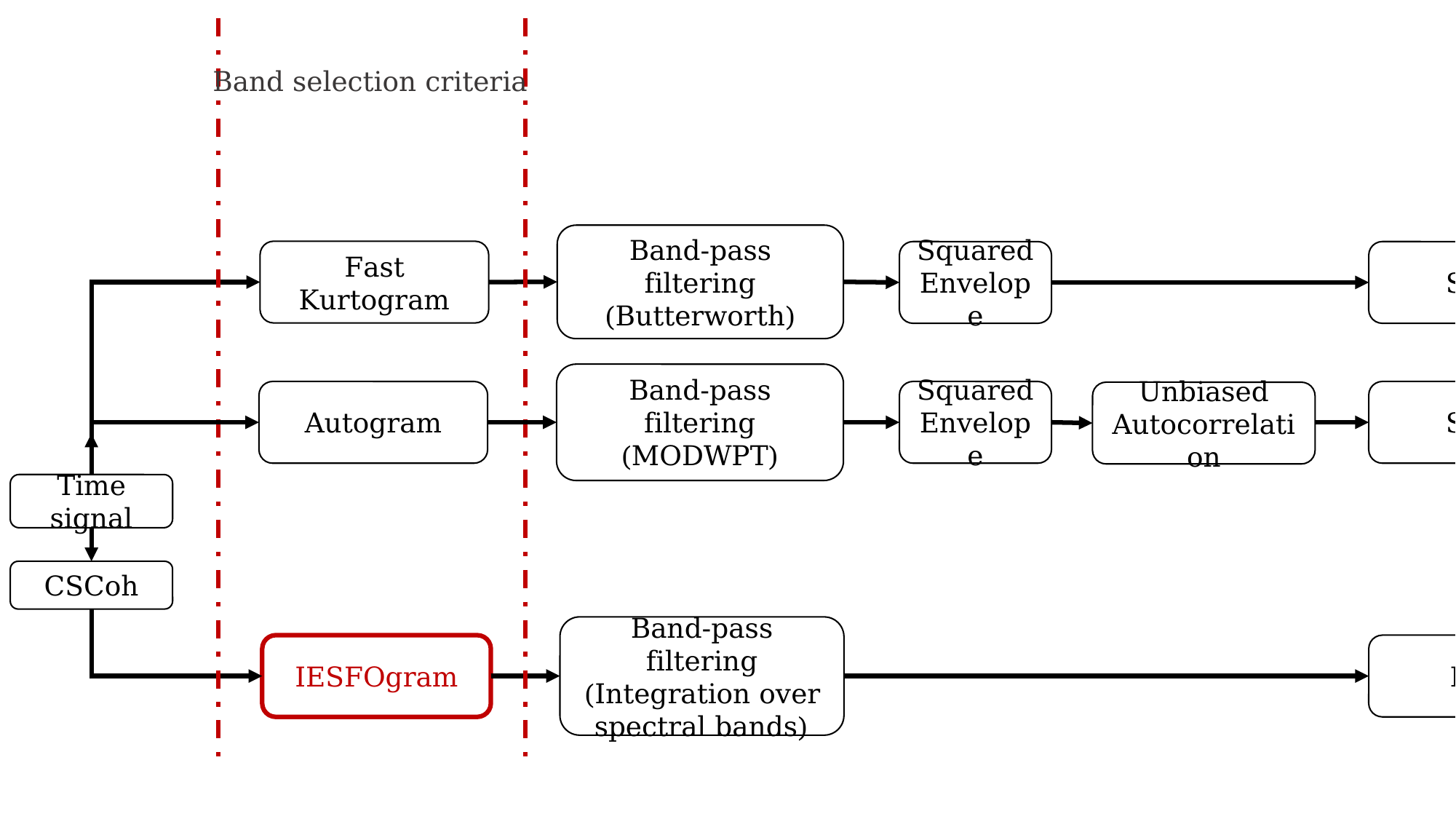

Band selection criteria
Band-pass filtering (Butterworth)
Fast Kurtogram
Squared Envelope
SES
Band-pass filtering (MODWPT)
Autogram
Squared Envelope
SES
Unbiased Autocorrelation
Time signal
CSCoh
Band-pass filtering (Integration over spectral bands)
IESFOgram
IES